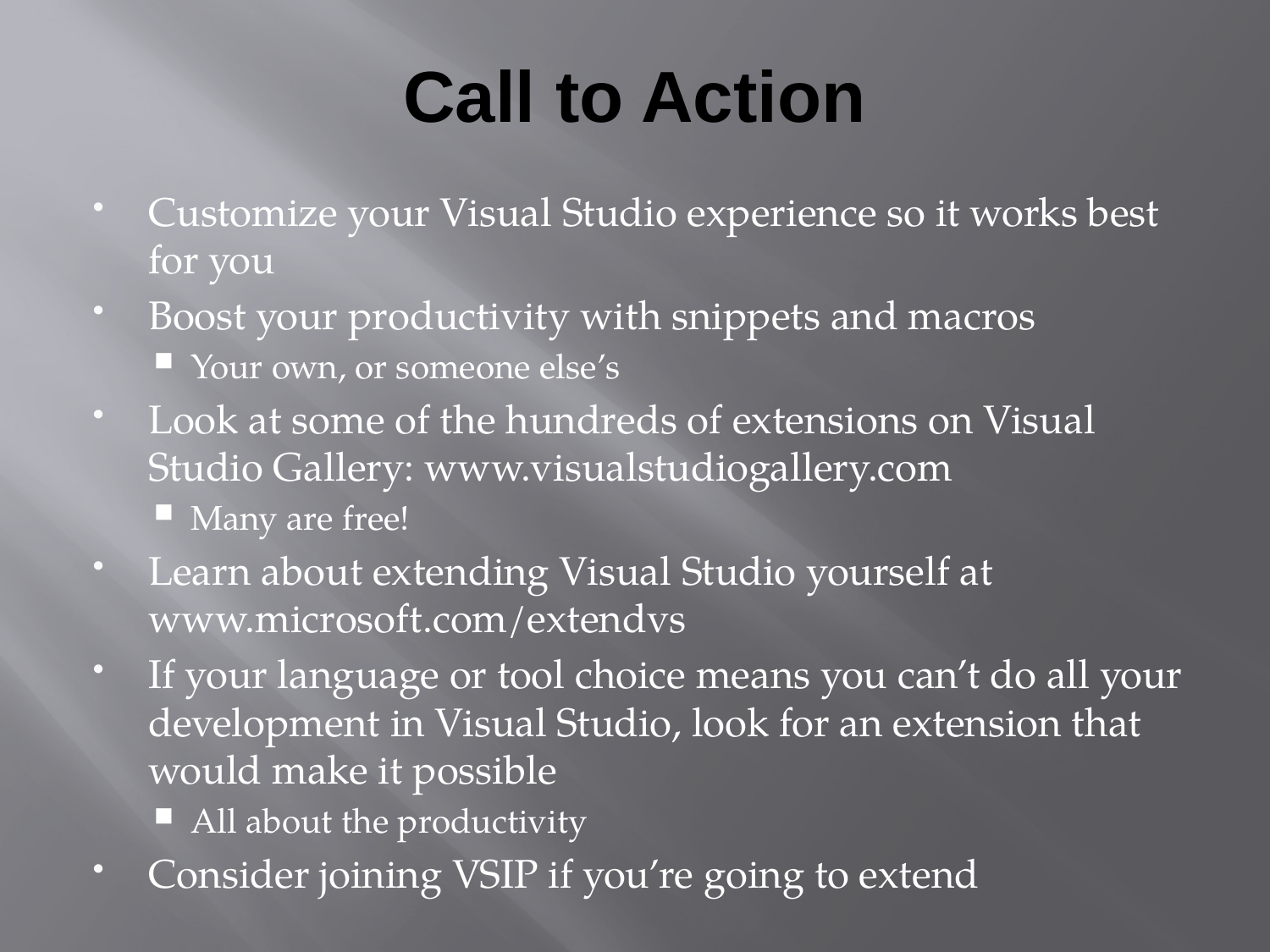

# Call to Action
Customize your Visual Studio experience so it works best for you
Boost your productivity with snippets and macros
Your own, or someone else’s
Look at some of the hundreds of extensions on Visual Studio Gallery: www.visualstudiogallery.com
Many are free!
Learn about extending Visual Studio yourself at www.microsoft.com/extendvs
If your language or tool choice means you can’t do all your development in Visual Studio, look for an extension that would make it possible
All about the productivity
Consider joining VSIP if you’re going to extend